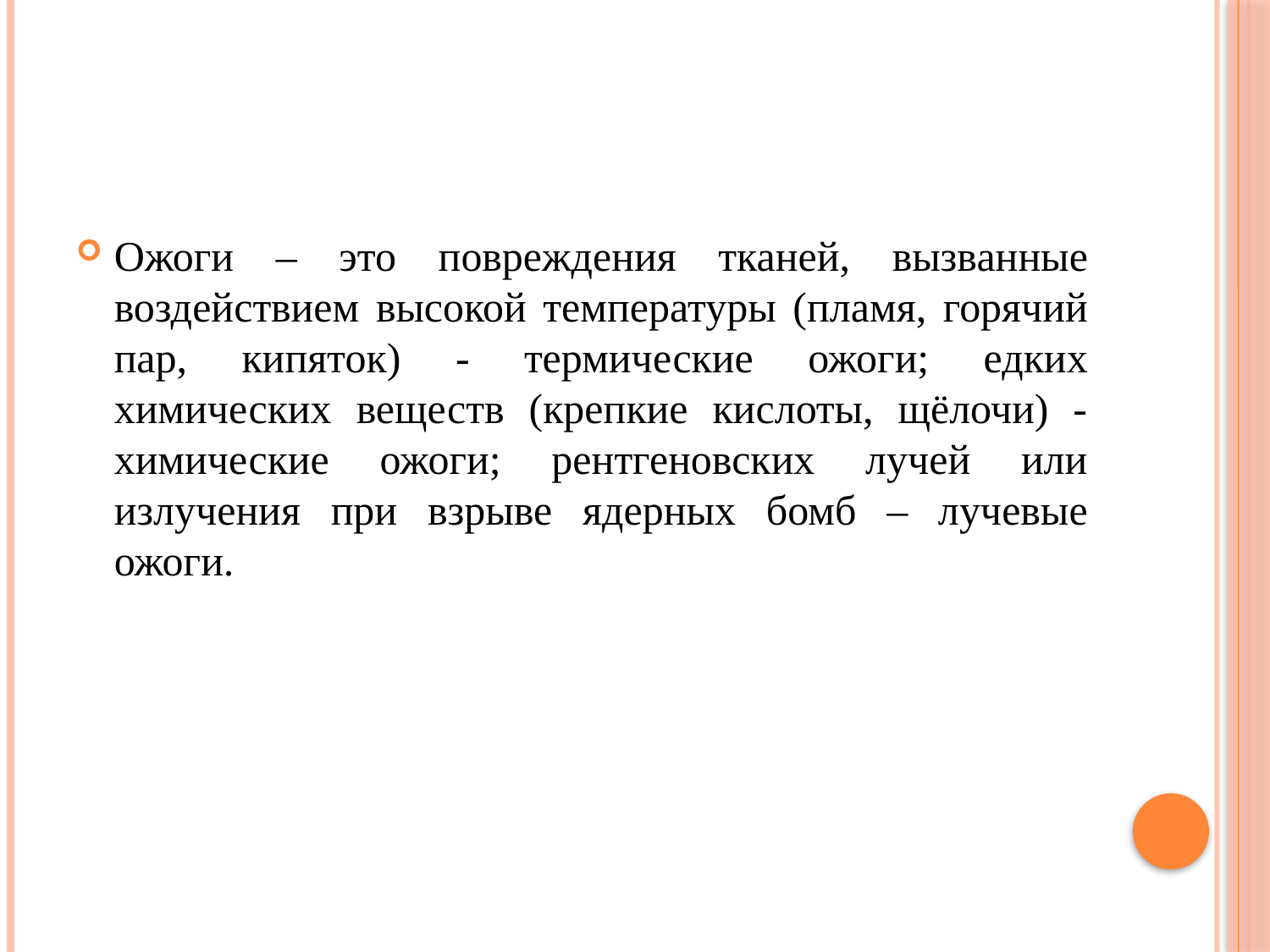

#
Ожоги – это повреждения тканей, вызванные воздействием высокой температуры (пламя, горячий пар, кипяток) - термические ожоги; едких химических веществ (крепкие кислоты, щёлочи) - химические ожоги; рентгеновских лучей или излучения при взрыве ядерных бомб – лучевые ожоги.